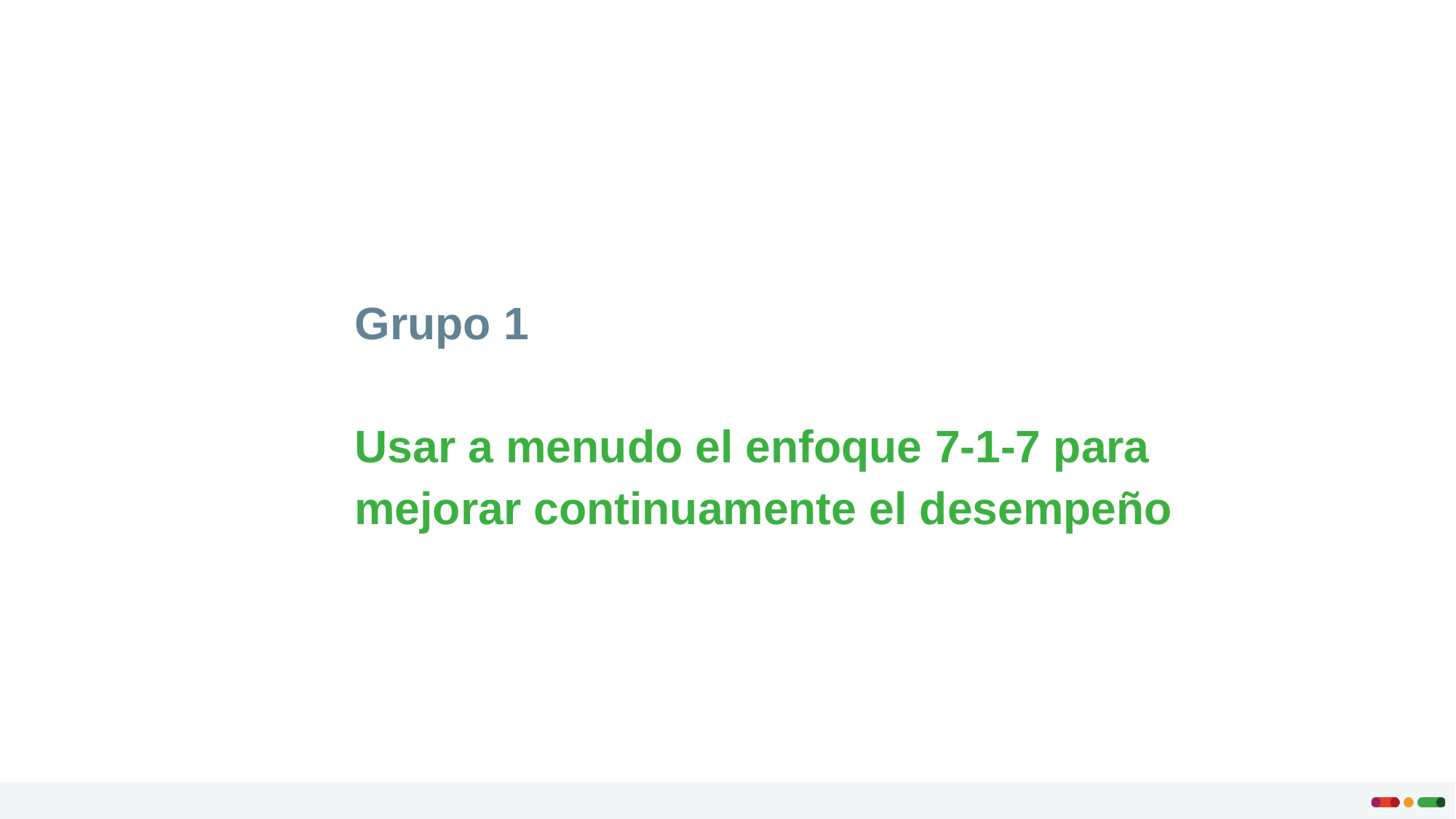

Grupo 1

Usar a menudo el enfoque 7-1-7 para mejorar continuamente el desempeño